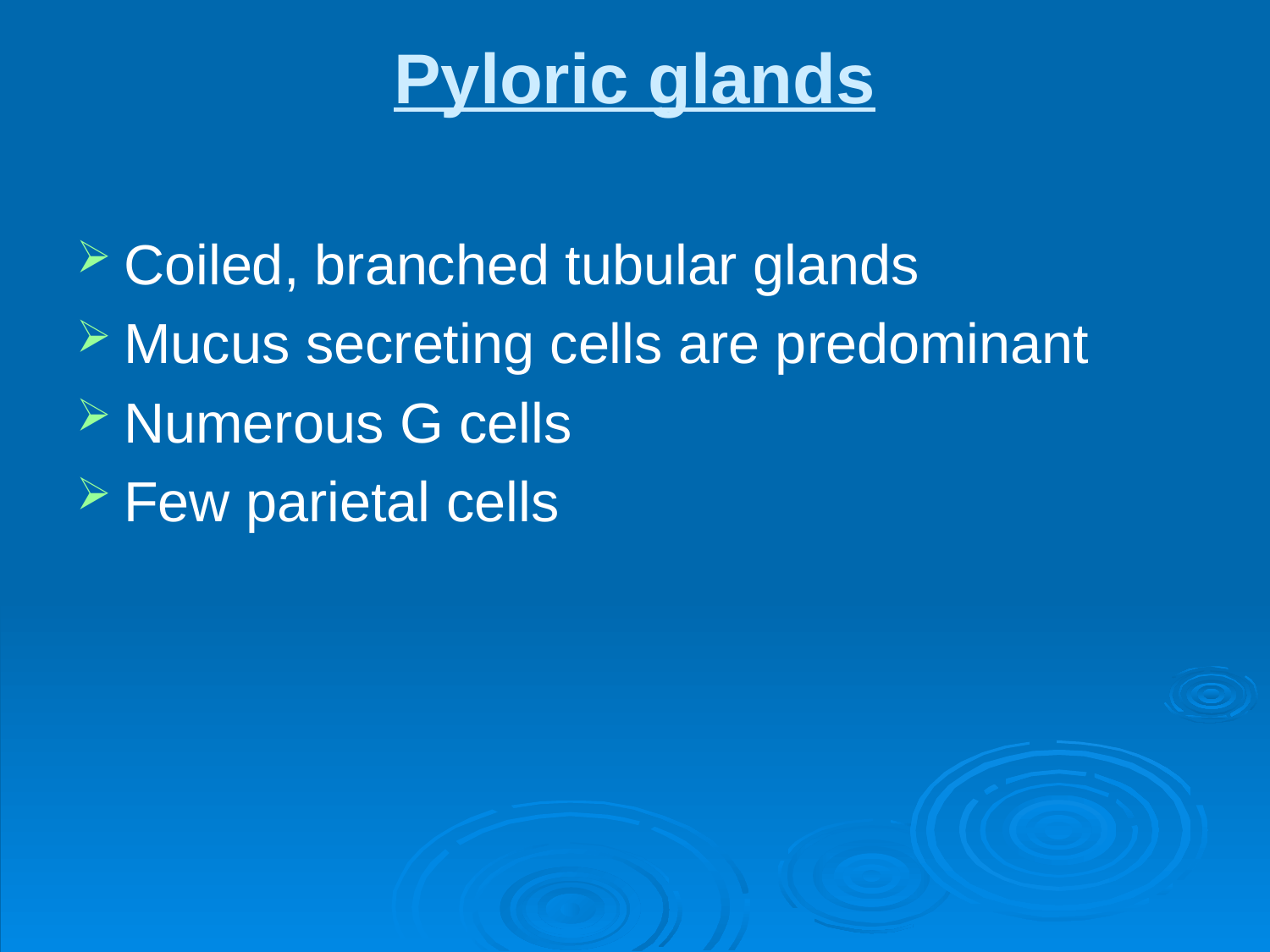

# Pyloric glands
Coiled, branched tubular glands
Mucus secreting cells are predominant
Numerous G cells
Few parietal cells